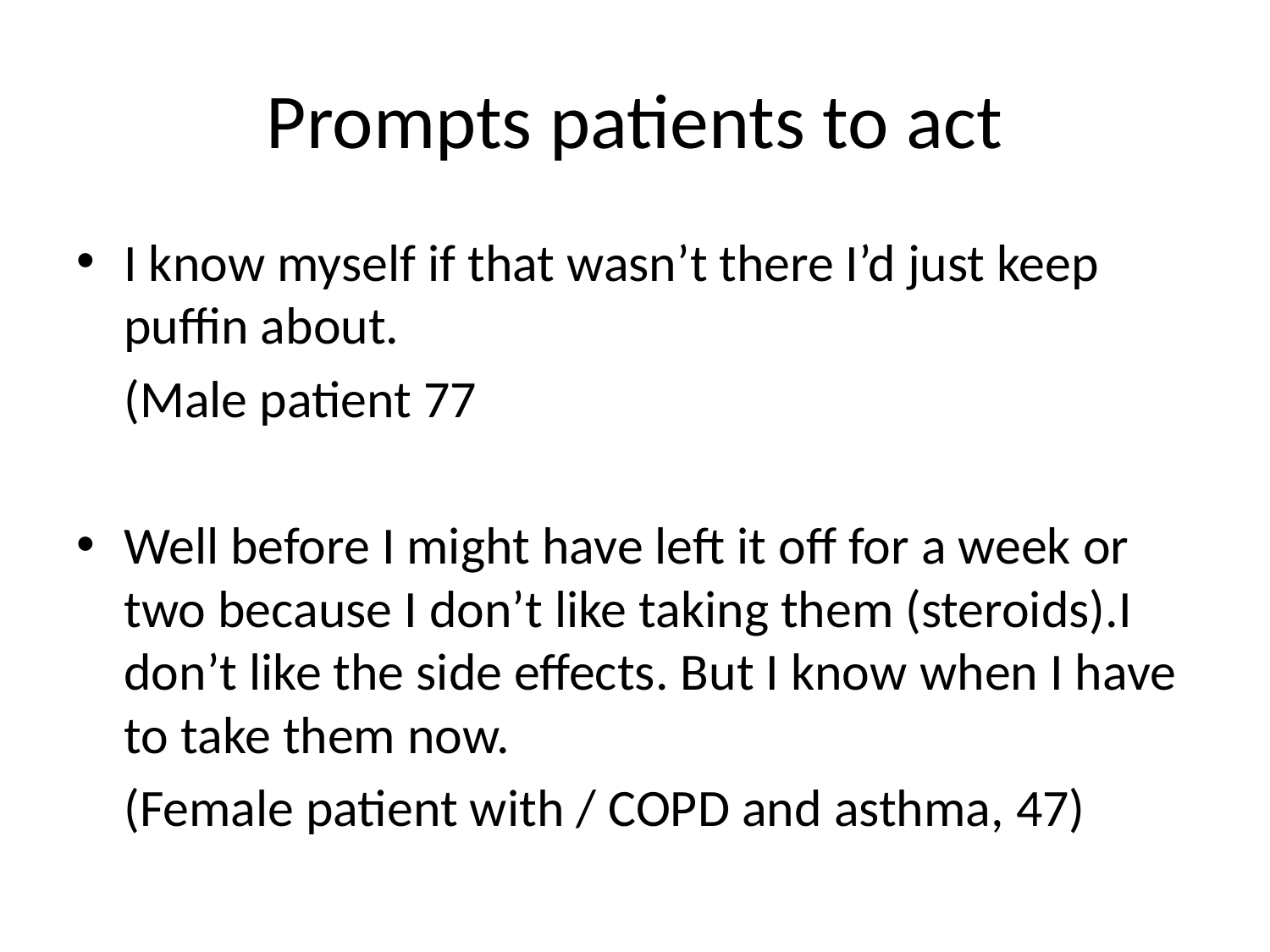

# Prompts patients to act
I know myself if that wasn’t there I’d just keep puffin about.
						(Male patient 77

Well before I might have left it off for a week or two because I don’t like taking them (steroids).I don’t like the side effects. But I know when I have to take them now.
			(Female patient with / COPD and asthma, 47)